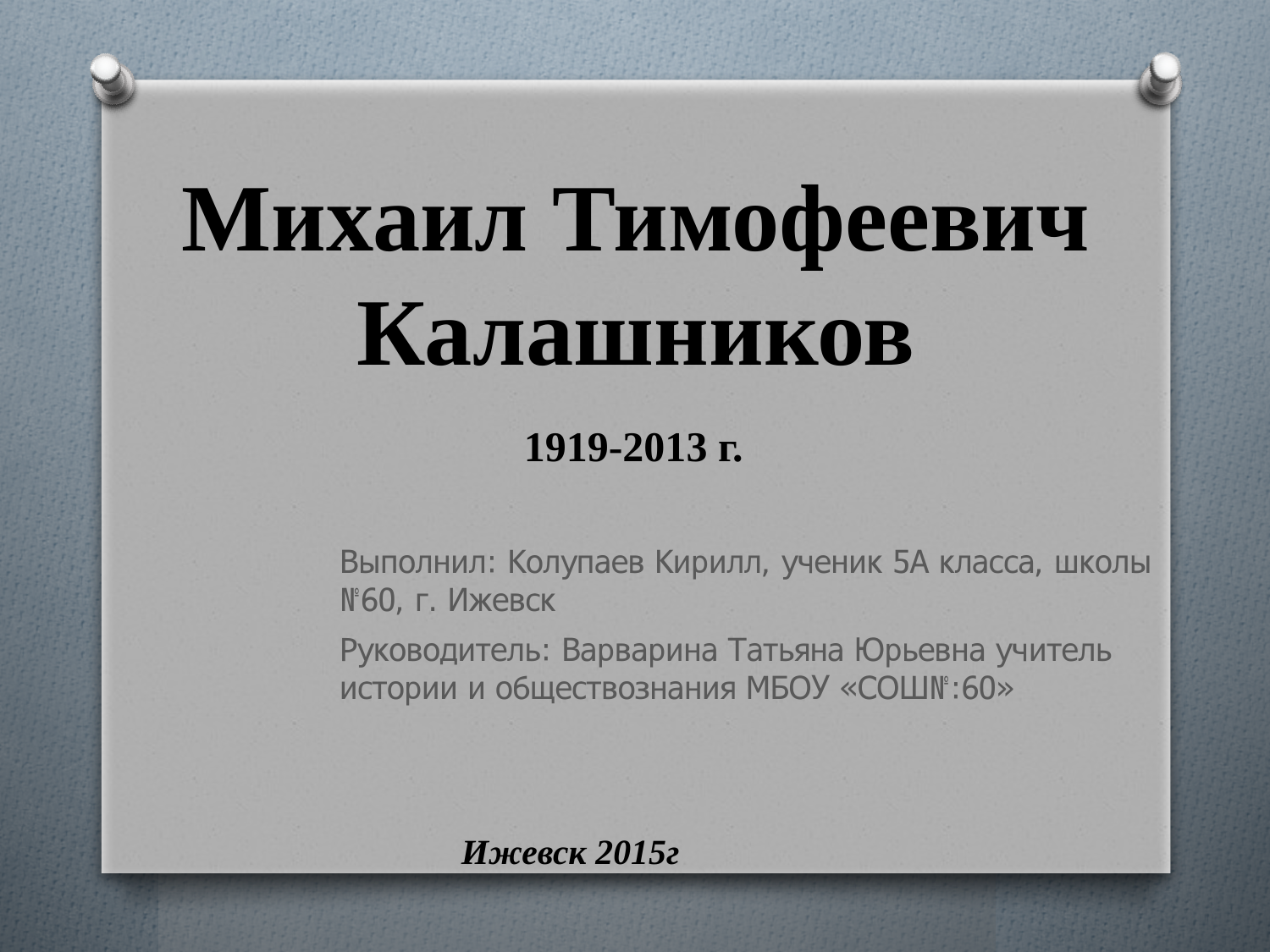

# Михаил Тимофеевич Калашников

1919-2013 г.
Выполнил: Колупаев Кирилл, ученик 5А класса, школы №60, г. Ижевск
Руководитель: Варварина Татьяна Юрьевна учитель истории и обществознания МБОУ «СОШ№:60»
Ижевск 2015г